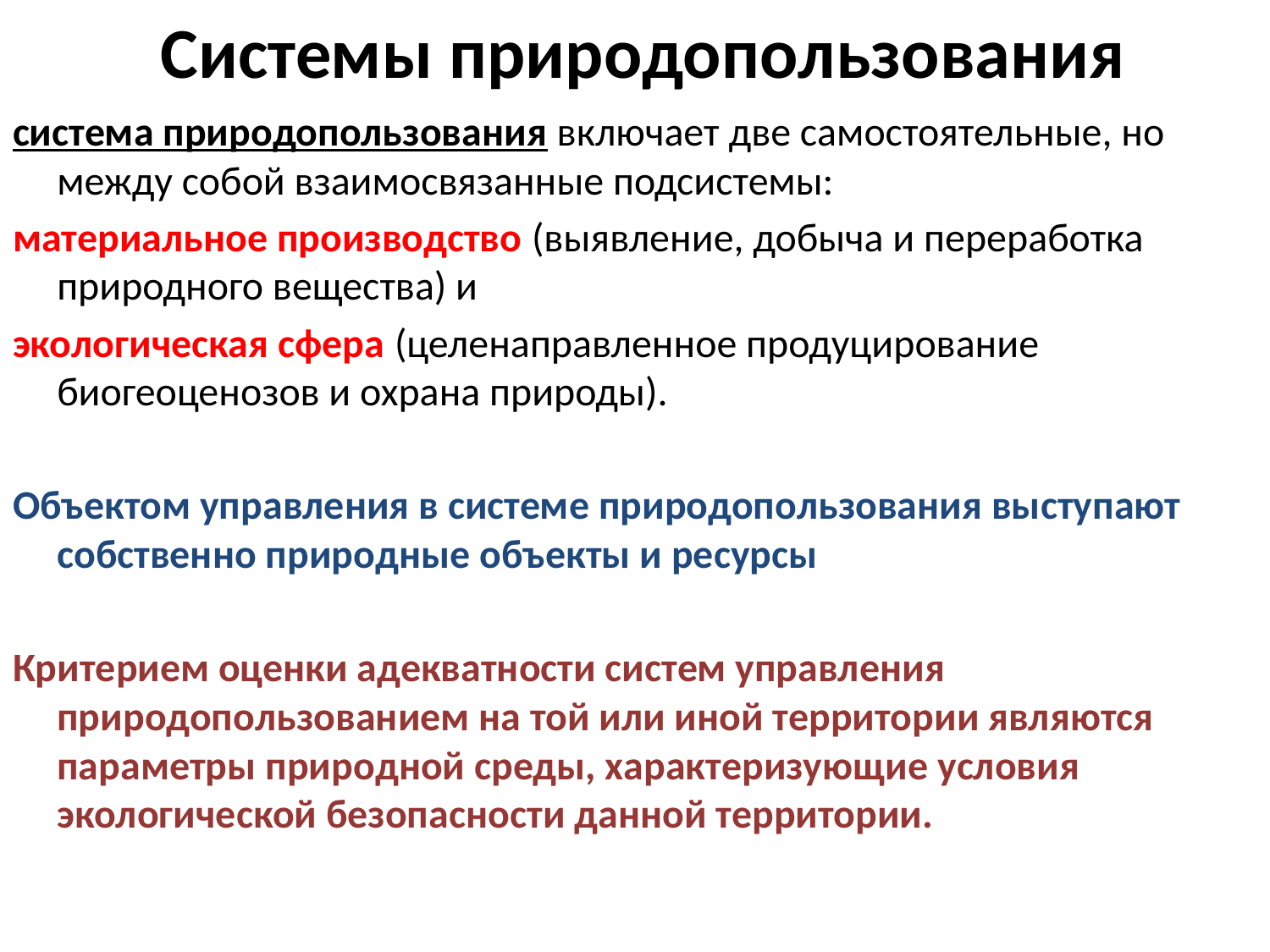

# Системы природопользования
система природопользования включает две самостоятельные, но между собой взаимосвязанные подсистемы:
материальное производство (выявление, добыча и переработка природного вещества) и
экологическая сфера (целенаправленное продуцирование биогеоценозов и охрана природы).

Объектом управления в системе природопользования выступают собственно природные объекты и ресурсы

Критерием оценки адекватности систем управления природопользованием на той или иной территории являются параметры природной среды, характеризующие условия экологической безопасности данной территории.